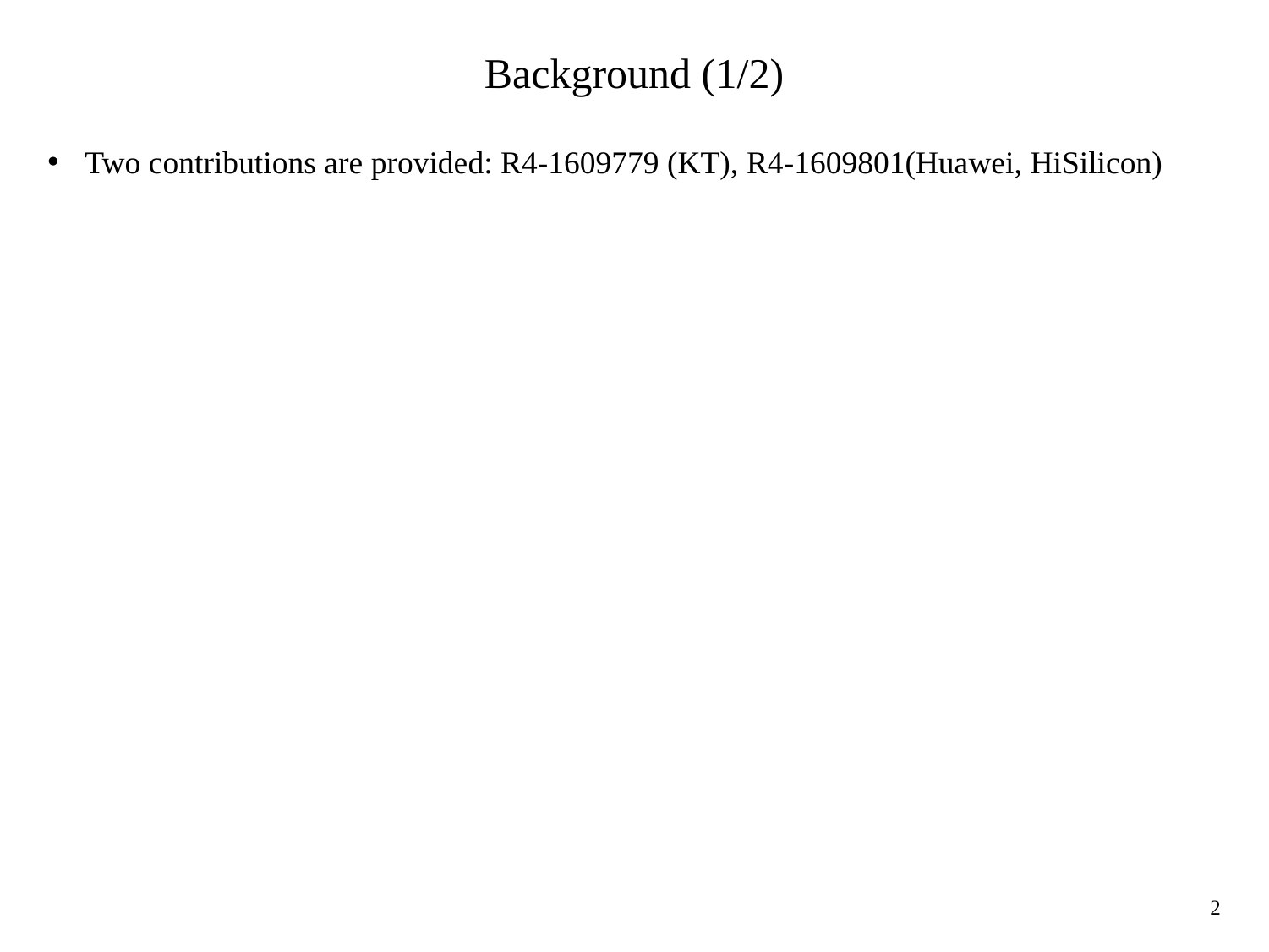

# Background (1/2)
Two contributions are provided: R4-1609779 (KT), R4-1609801(Huawei, HiSilicon)
2